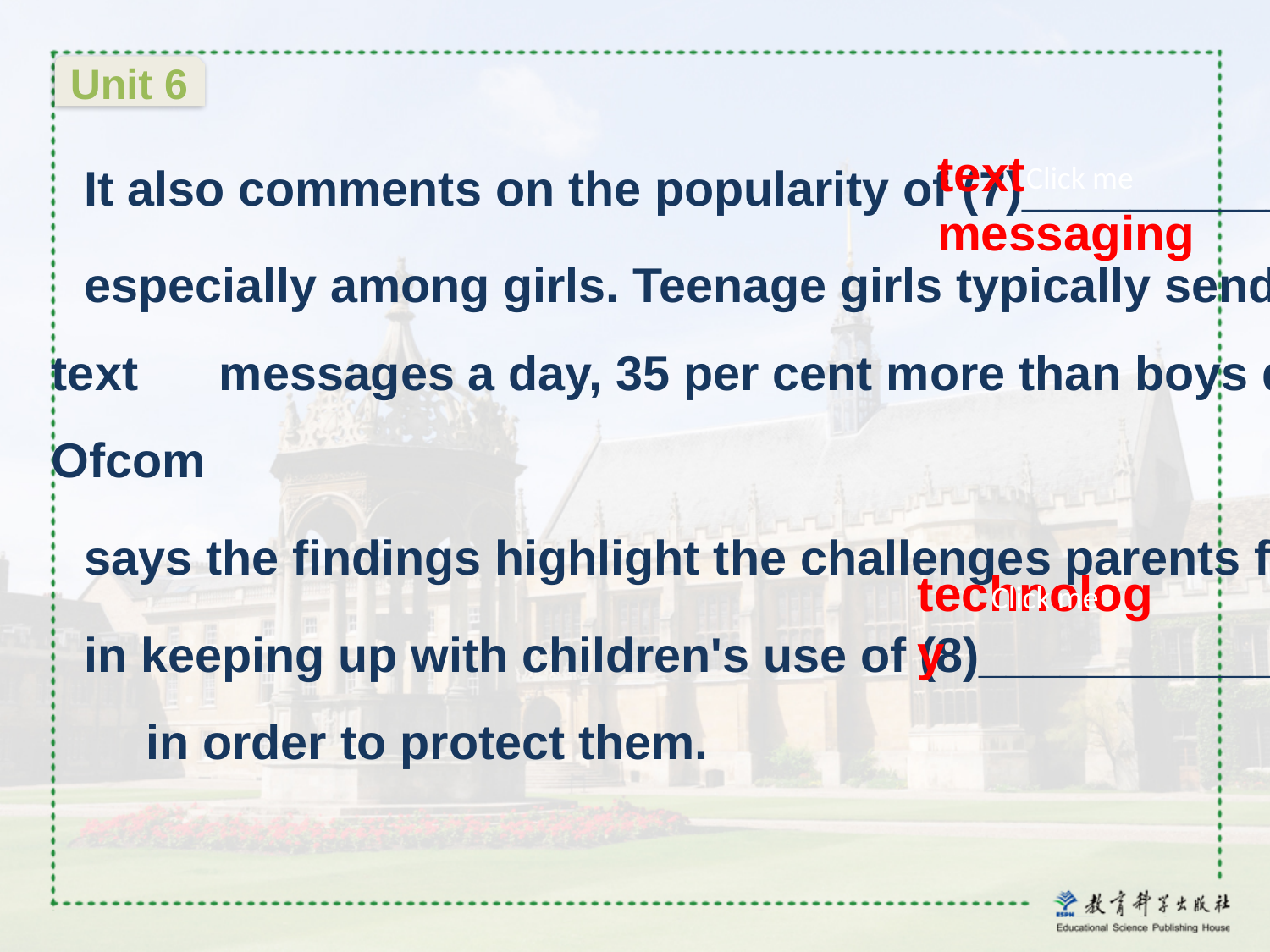

Unit 6
It also comments on the popularity of (7)__________ ,
especially among girls. Teenage girls typically send text      messages a day, 35 per cent more than boys do. Ofcom
says the findings highlight the challenges parents face
in keeping up with children's use of (8)____________            in order to protect them.

text messaging
Click me
technology
Click me